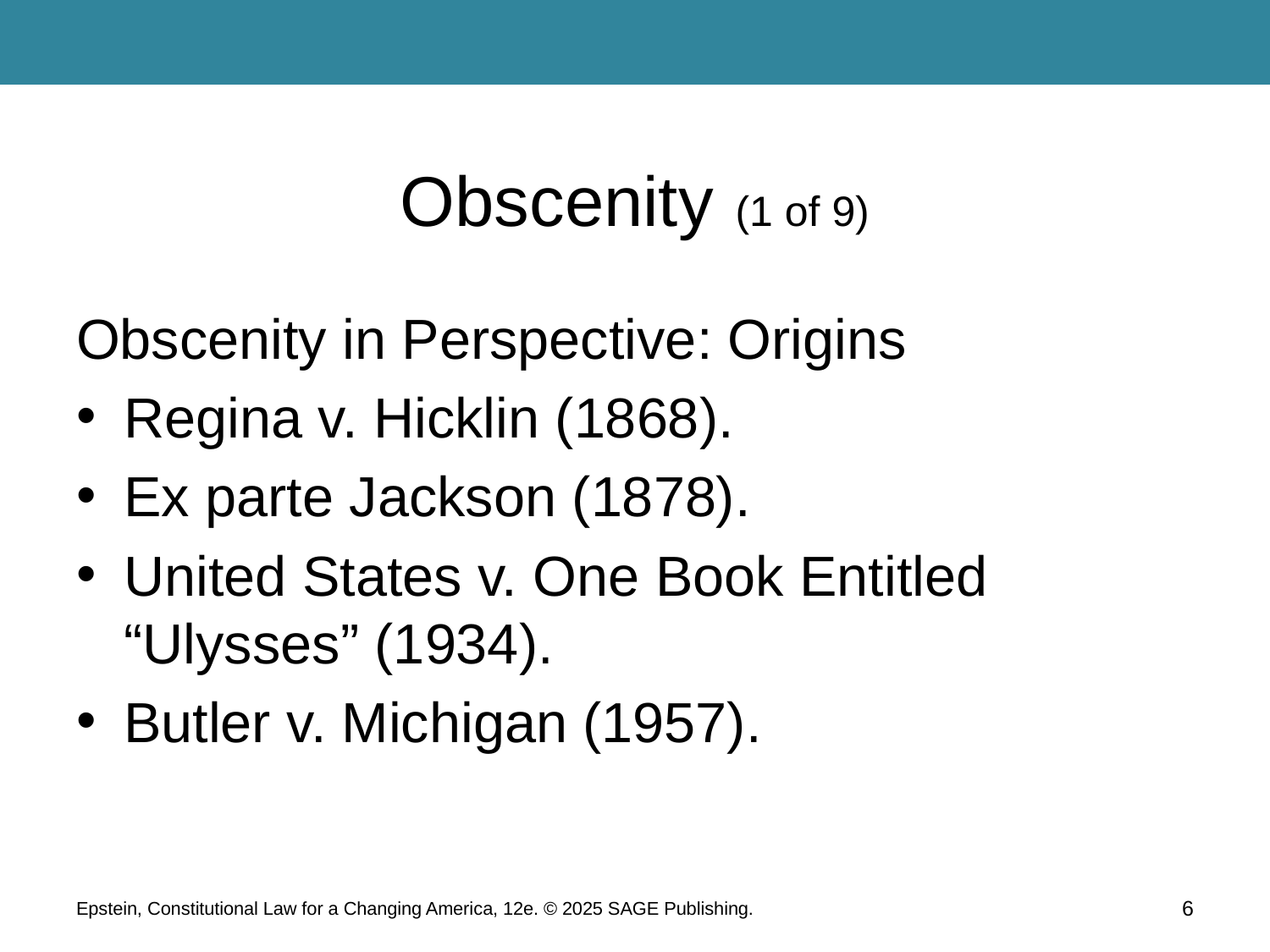

# Obscenity (1 of 9)
Obscenity in Perspective: Origins
Regina v. Hicklin (1868).
Ex parte Jackson (1878).
United States v. One Book Entitled “Ulysses” (1934).
Butler v. Michigan (1957).
Epstein, Constitutional Law for a Changing America, 12e. © 2025 SAGE Publishing.
6